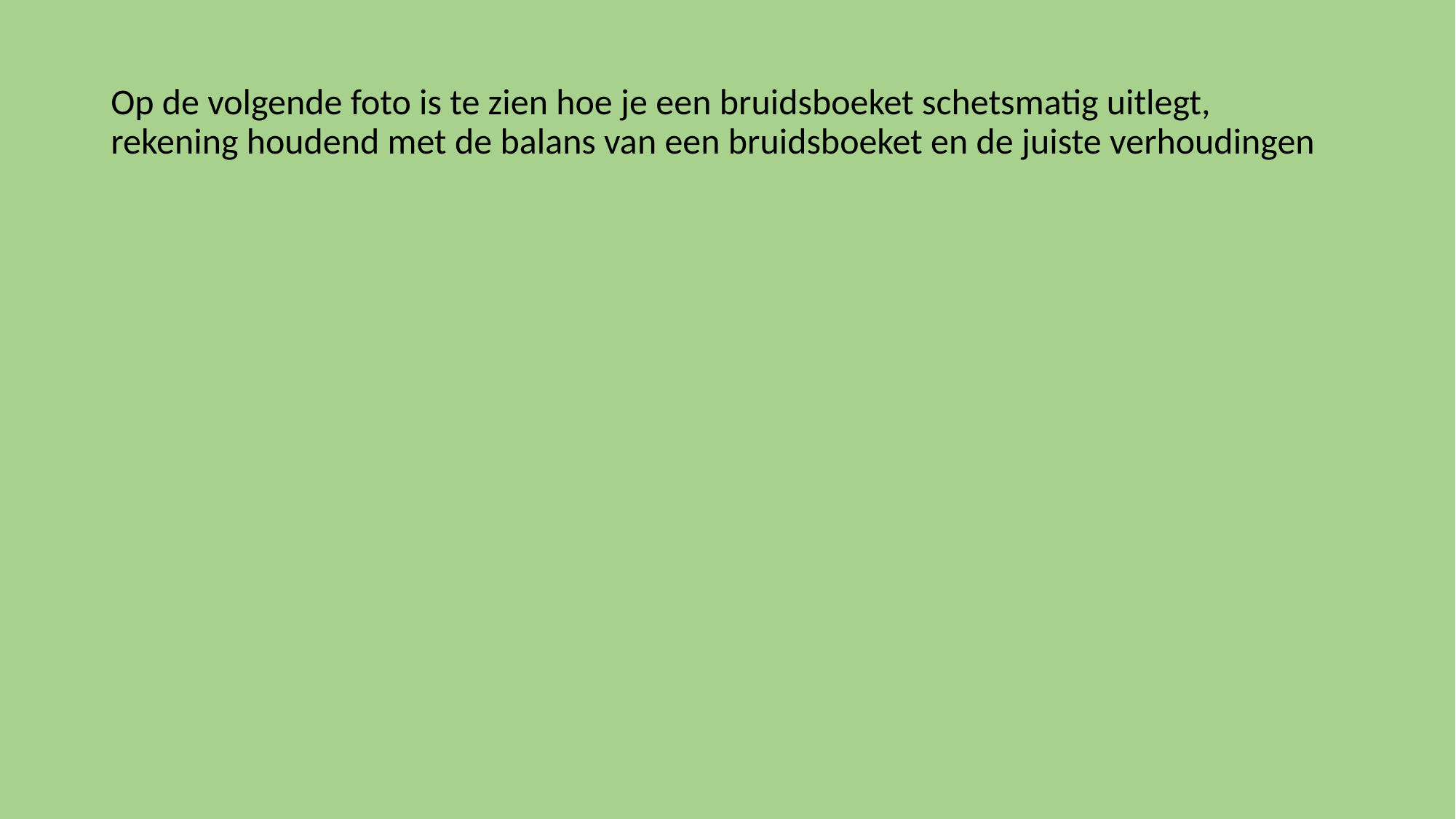

# Op de volgende foto is te zien hoe je een bruidsboeket schetsmatig uitlegt, rekening houdend met de balans van een bruidsboeket en de juiste verhoudingen